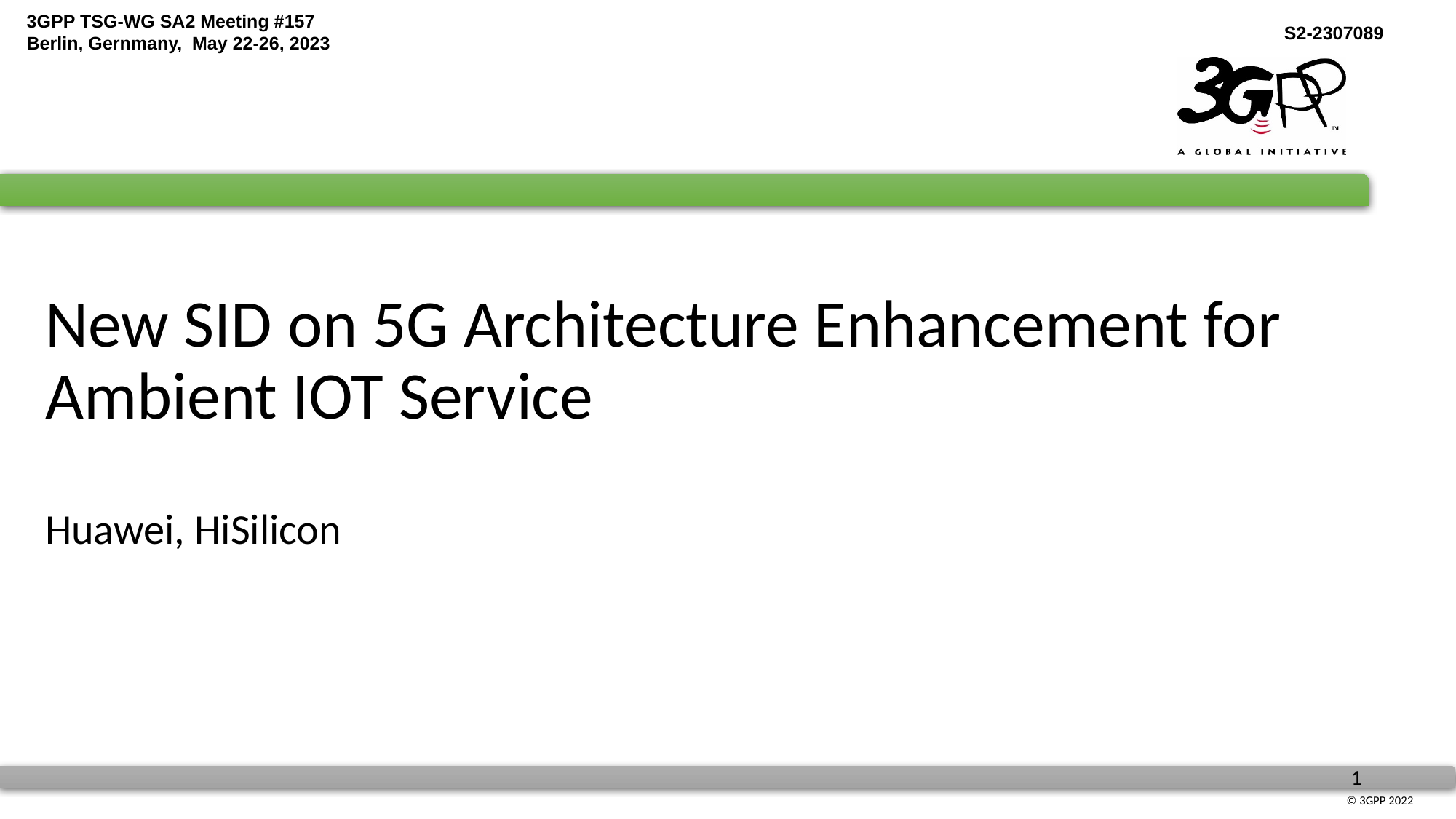

# New SID on 5G Architecture Enhancement for Ambient IOT Service
Huawei, HiSilicon